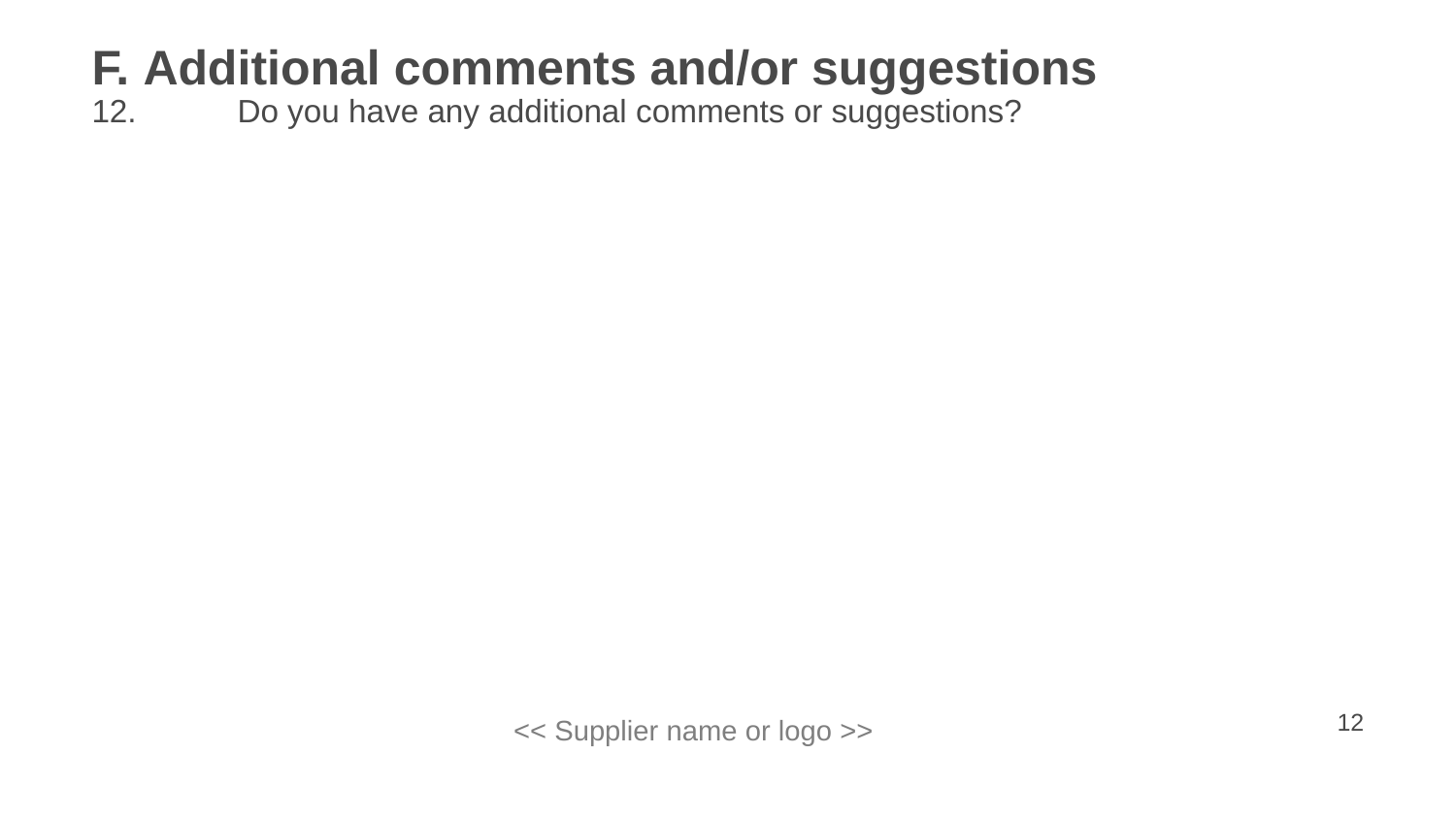

# F. Additional comments and/or suggestions 12.	Do you have any additional comments or suggestions?
<< Supplier name or logo >>